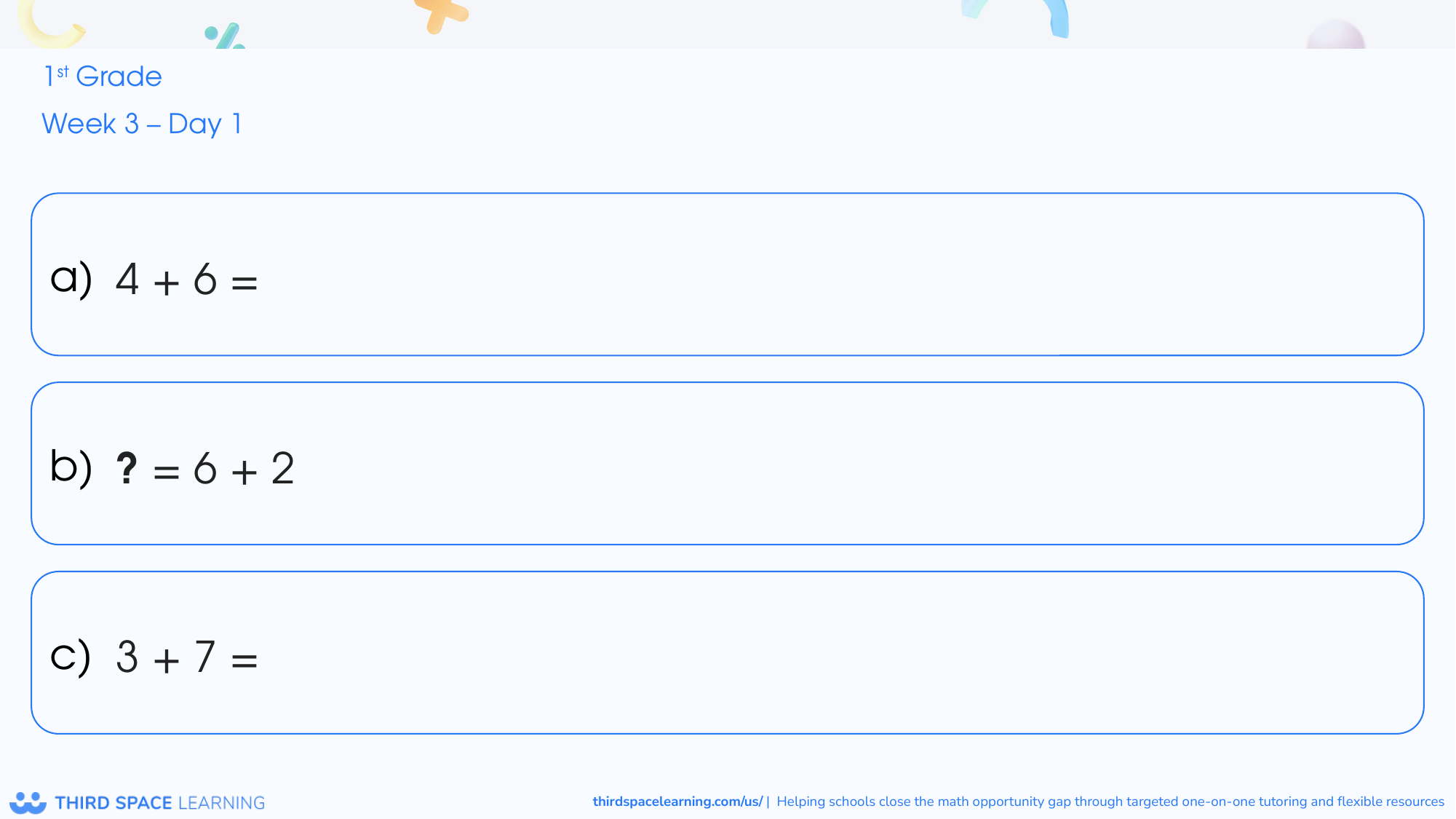

1st Grade
Week 3 – Day 1
4 + 6 =
? = 6 + 2
3 + 7 =